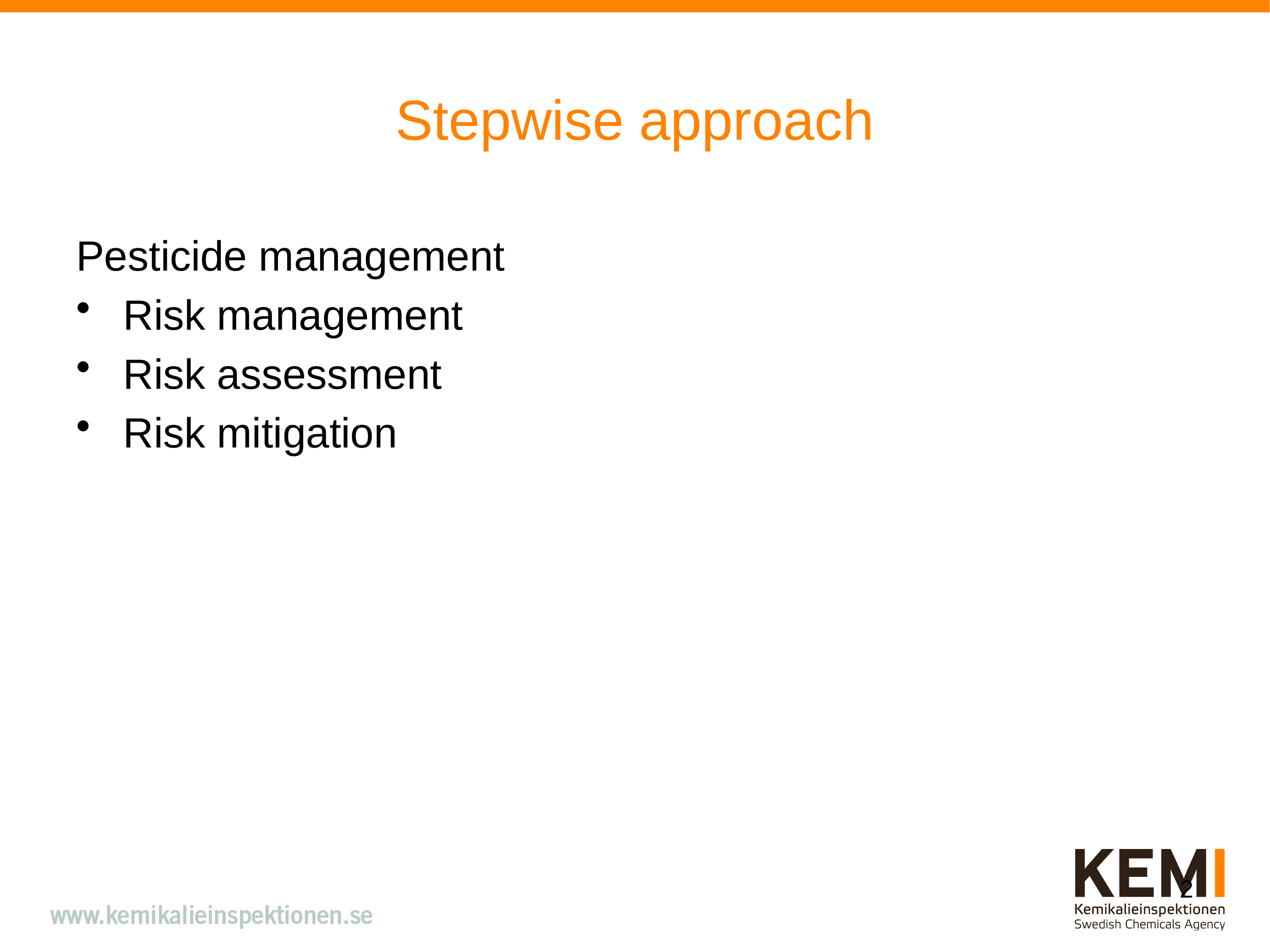

# Stepwise approach
Pesticide management
Risk management
Risk assessment
Risk mitigation

2